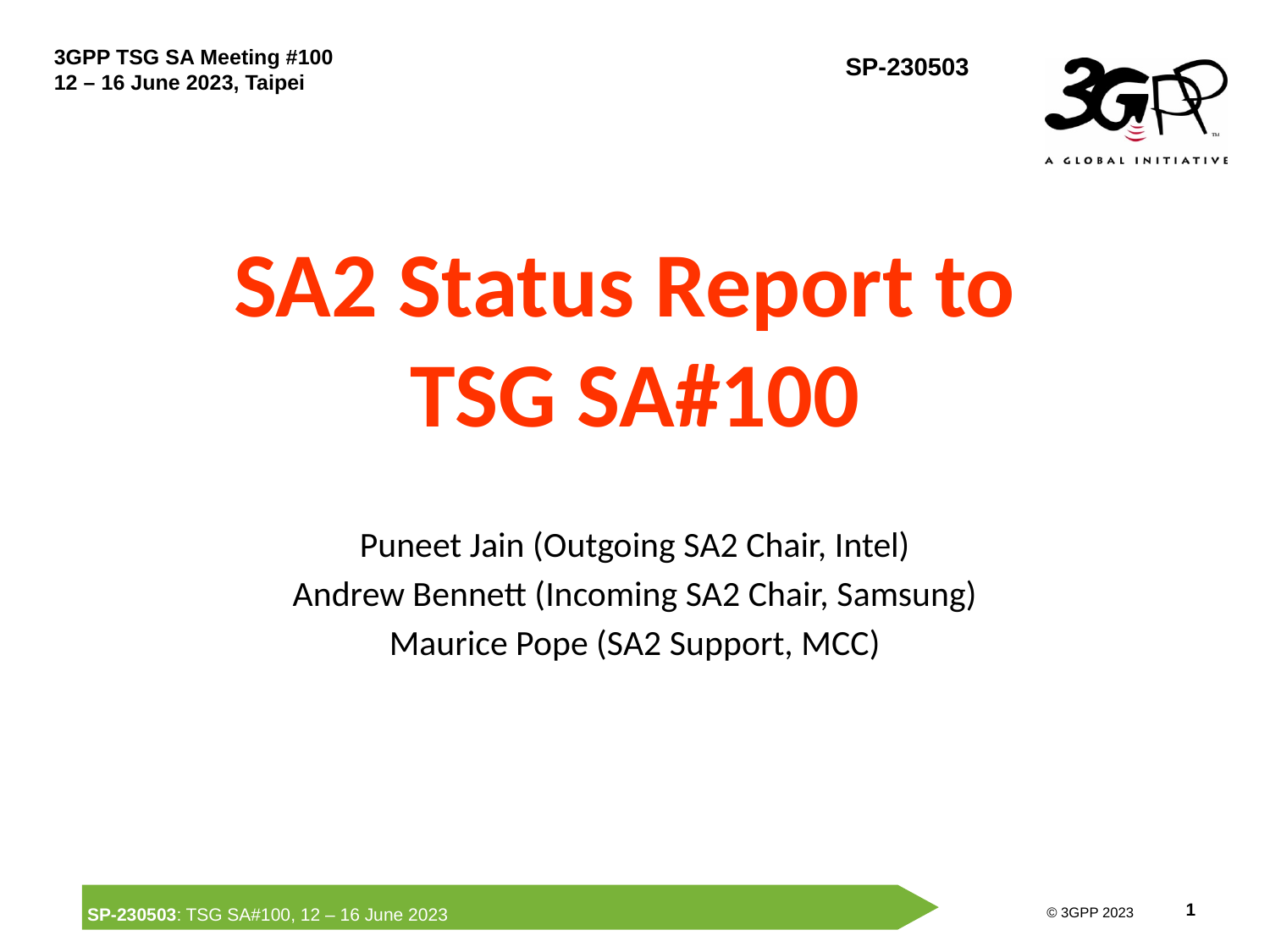

SA2 Status Report to
TSG SA#100
Puneet Jain (Outgoing SA2 Chair, Intel)
Andrew Bennett (Incoming SA2 Chair, Samsung)
Maurice Pope (SA2 Support, MCC)